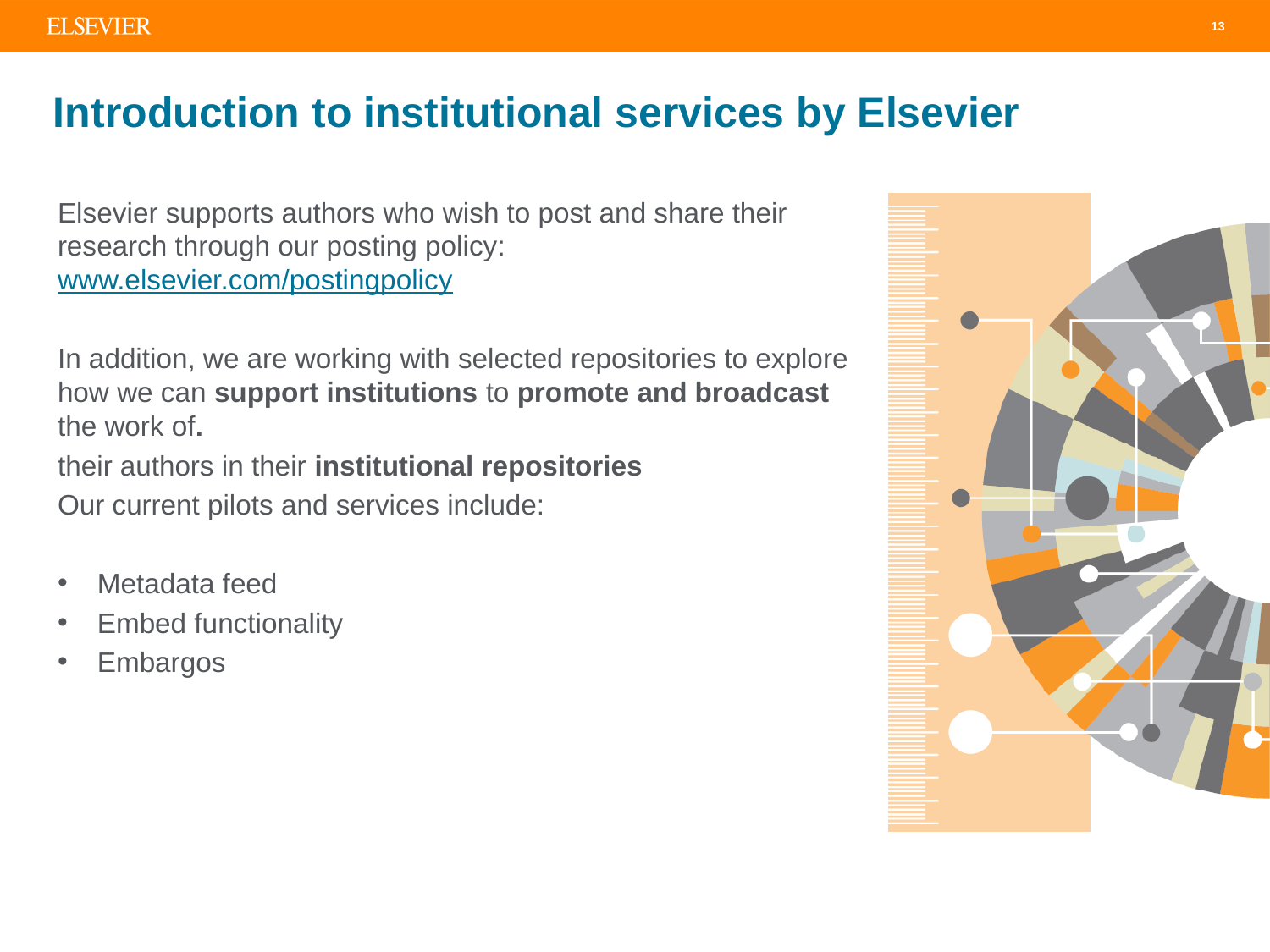

# Introduction to institutional services by Elsevier
Elsevier supports authors who wish to post and share their research through our posting policy: www.elsevier.com/postingpolicy

In addition, we are working with selected repositories to explore how we can support institutions to promote and broadcast the work of.
their authors in their institutional repositories
Our current pilots and services include:

Metadata feed
Embed functionality
Embargos